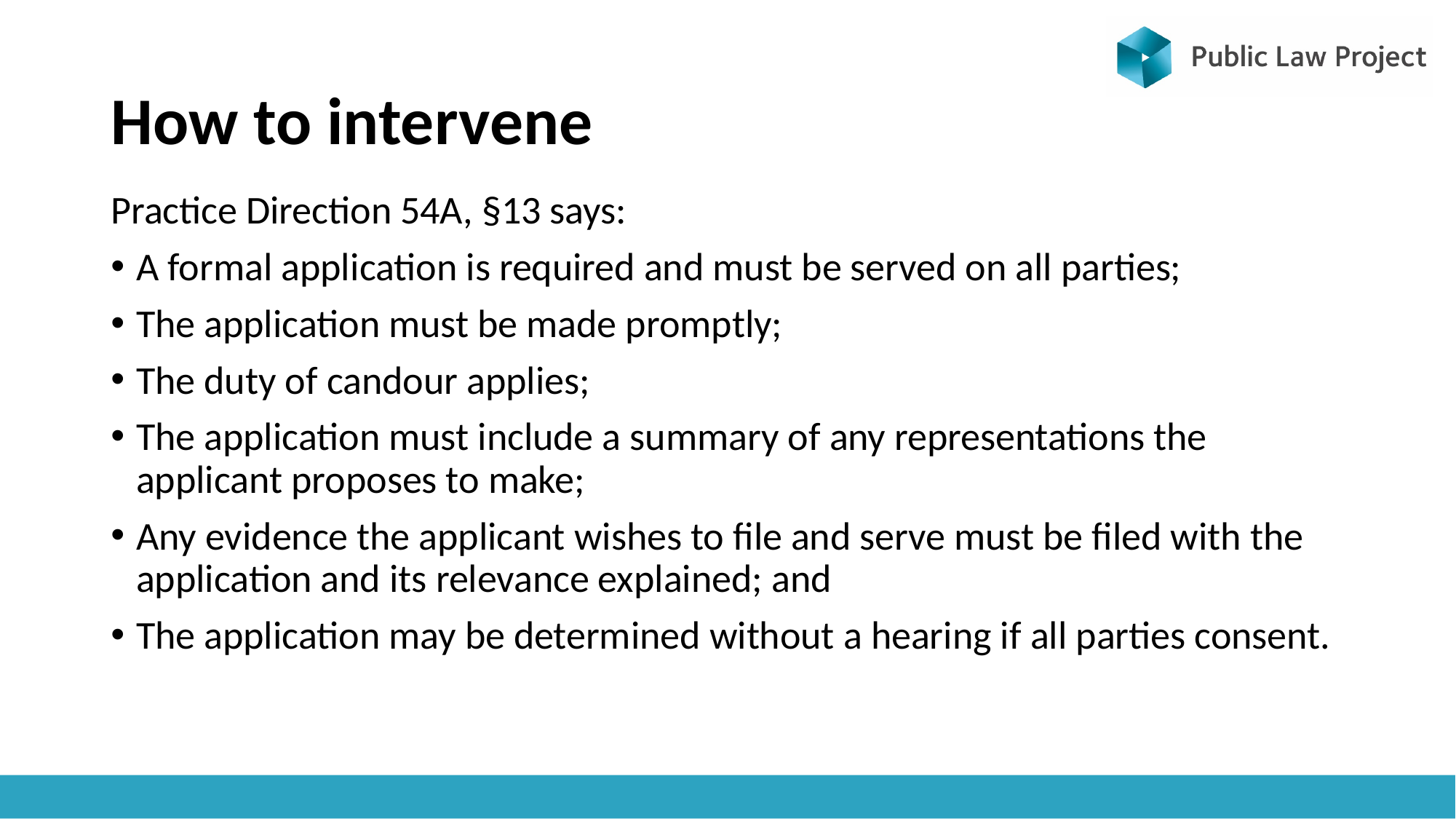

# How to intervene
Practice Direction 54A, §13 says:
A formal application is required and must be served on all parties;
The application must be made promptly;
The duty of candour applies;
The application must include a summary of any representations the applicant proposes to make;
Any evidence the applicant wishes to file and serve must be filed with the application and its relevance explained; and
The application may be determined without a hearing if all parties consent.